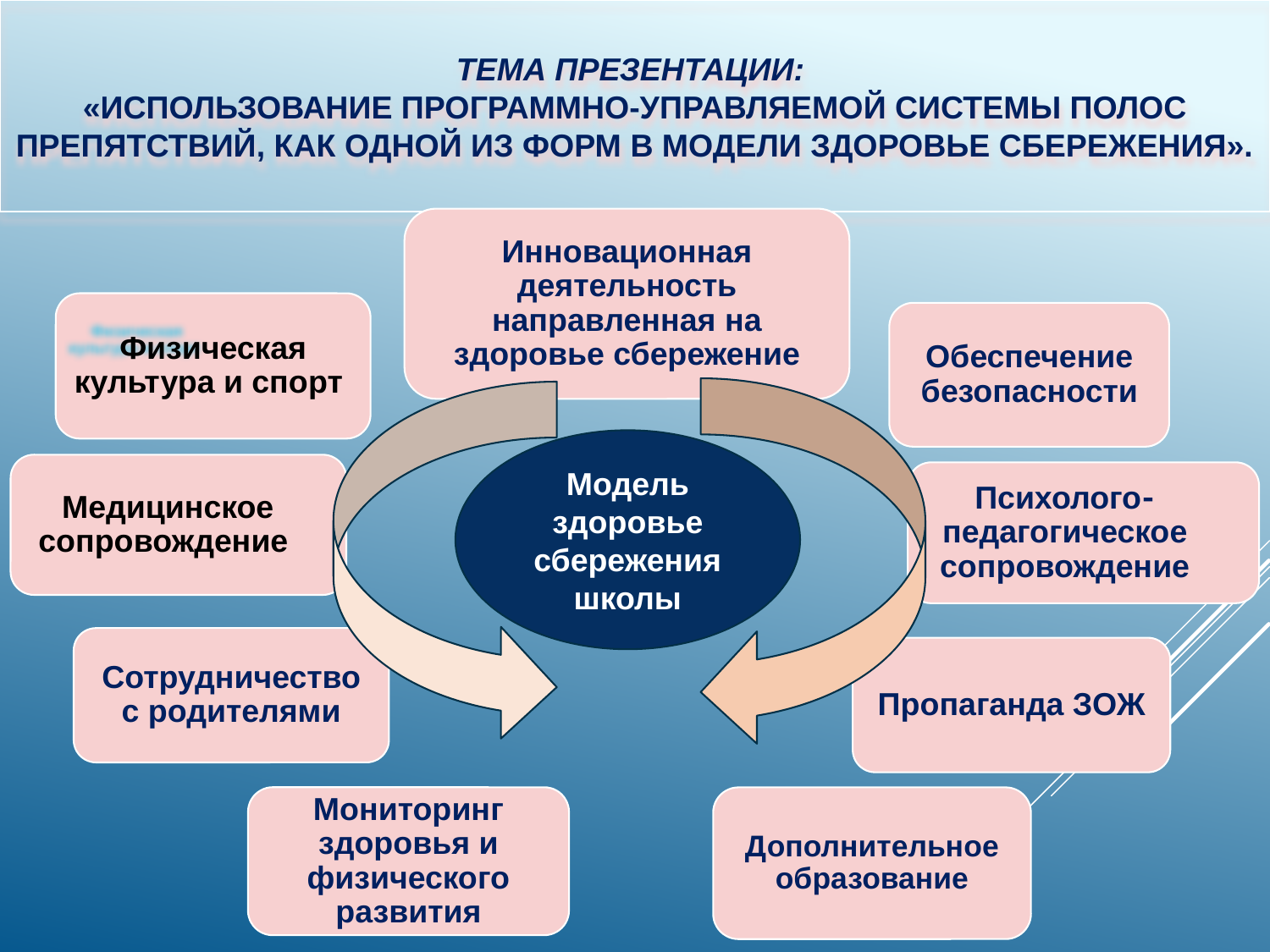

# Тема презентации: «использование программно-управляемой системы полос препятствий, как одной из форм в модели здоровье сбережения».

Инновационная деятельность направленная на здоровье сбережение

Физическая культура и спорт

Обеспечение безопасности

Модель здоровье сбережения школы

Медицинское сопровождение

Психолого-педагогическое сопровождение

Сотрудничество с родителями

Пропаганда ЗОЖ

Мониторинг здоровья и физического развития

Дополнительное образование